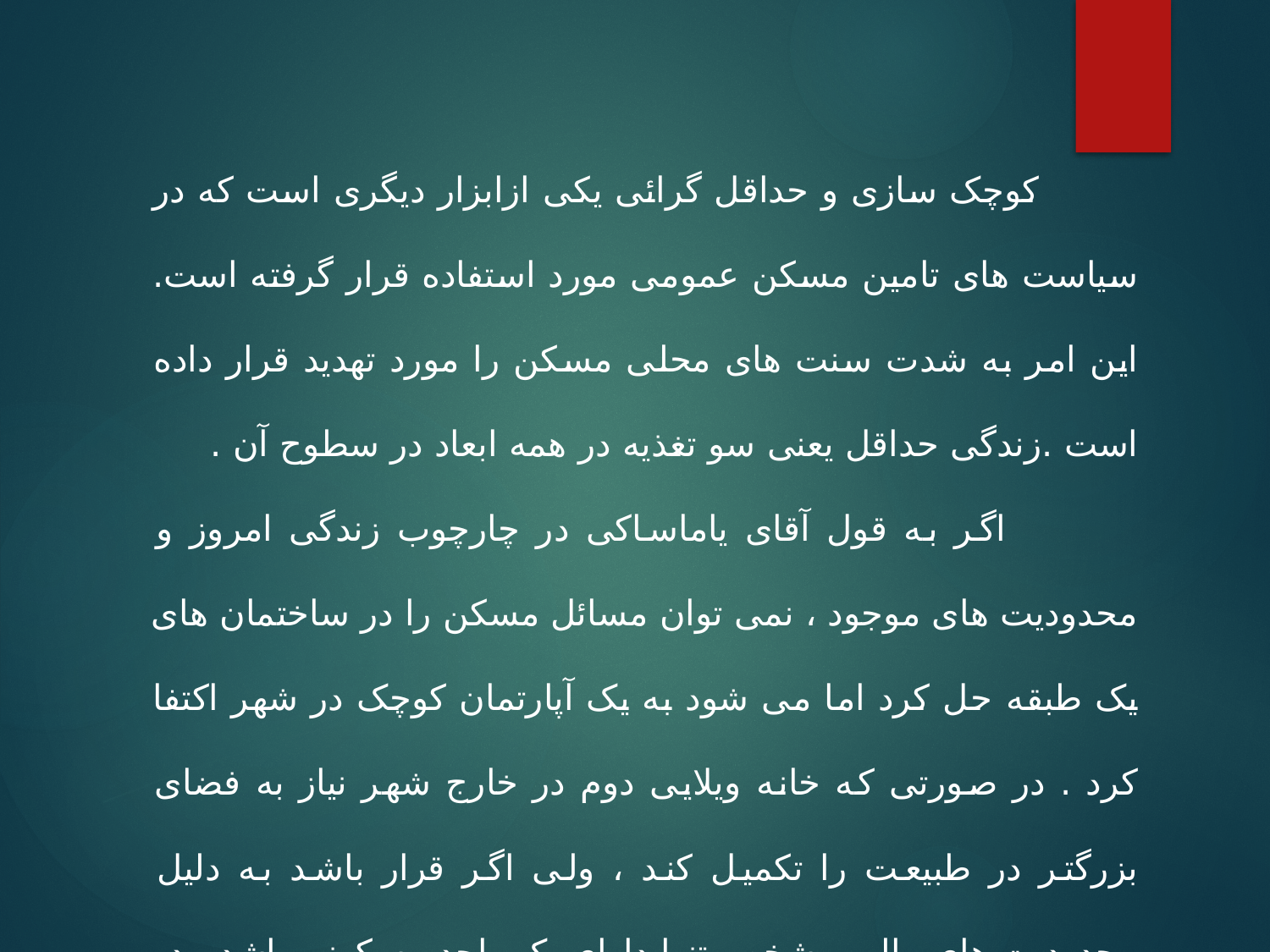

کوچک سازی و حداقل گرائی یکی ازابزار دیگری است که در سیاست های تامین مسکن عمومی مورد استفاده قرار گرفته است. این امر به شدت سنت های محلی مسکن را مورد تهدید قرار داده است .زندگی حداقل یعنی سو تغذیه در همه ابعاد در سطوح آن .
        اگر به قول آقای یاماساکی در چارچوب زندگی امروز و محدودیت های موجود ، نمی توان مسائل مسکن را در ساختمان های یک طبقه حل کرد اما می شود به یک آپارتمان کوچک در شهر اکتفا کرد . در صورتی که خانه ویلایی دوم در خارج شهر نیاز به فضای بزرگتر در طبیعت را تکمیل کند ، ولی اگر قرار باشد به دلیل محدودیت های مالی ، شخص تنها دارای یک واحد مسکونی باشد ، در این صورت فضای وسیع تری ورای مسکن حداقل لازم است .